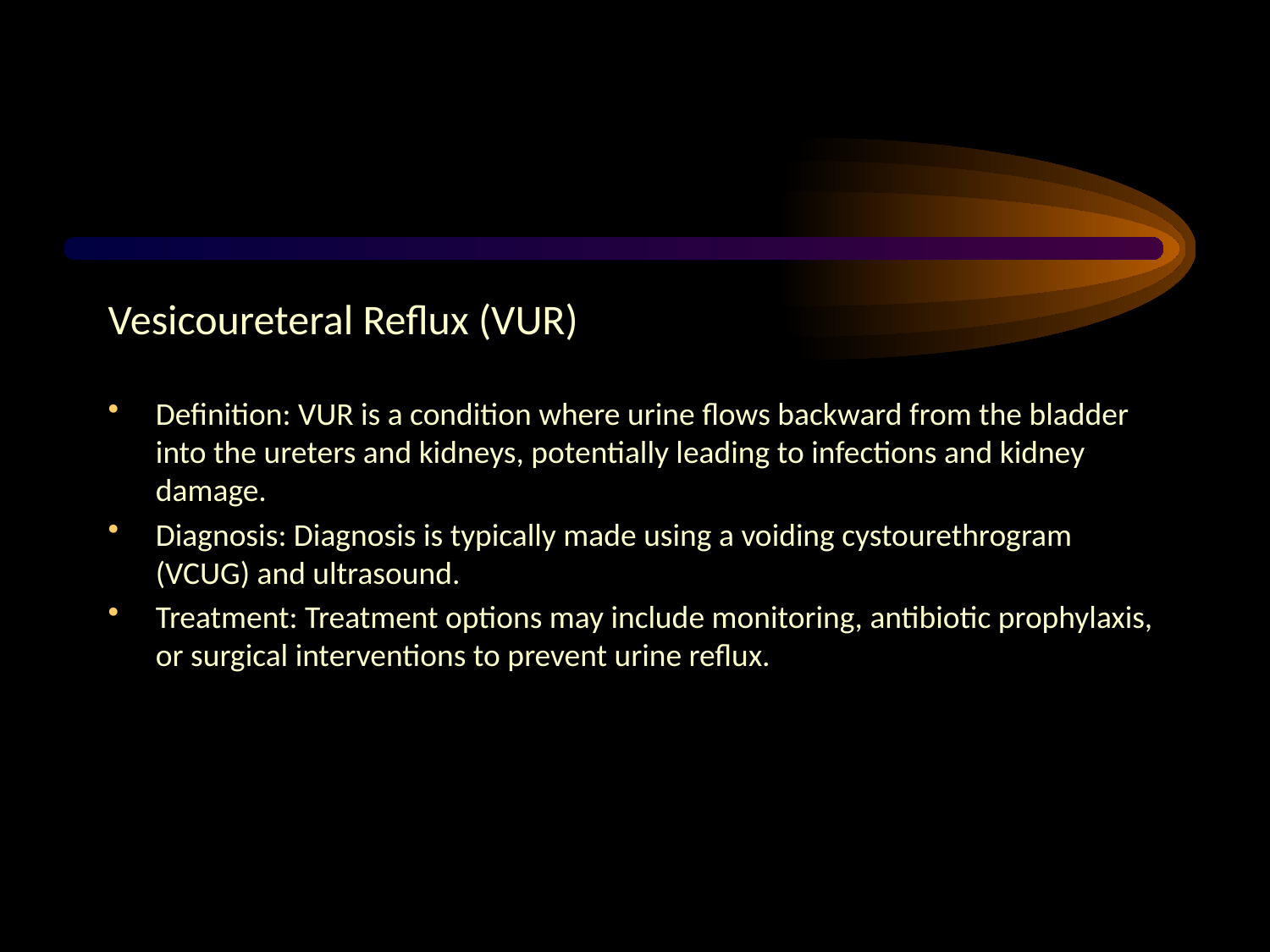

#
Vesicoureteral Reflux (VUR)

Definition: VUR is a condition where urine flows backward from the bladder into the ureters and kidneys, potentially leading to infections and kidney damage.
Diagnosis: Diagnosis is typically made using a voiding cystourethrogram (VCUG) and ultrasound.
Treatment: Treatment options may include monitoring, antibiotic prophylaxis, or surgical interventions to prevent urine reflux.